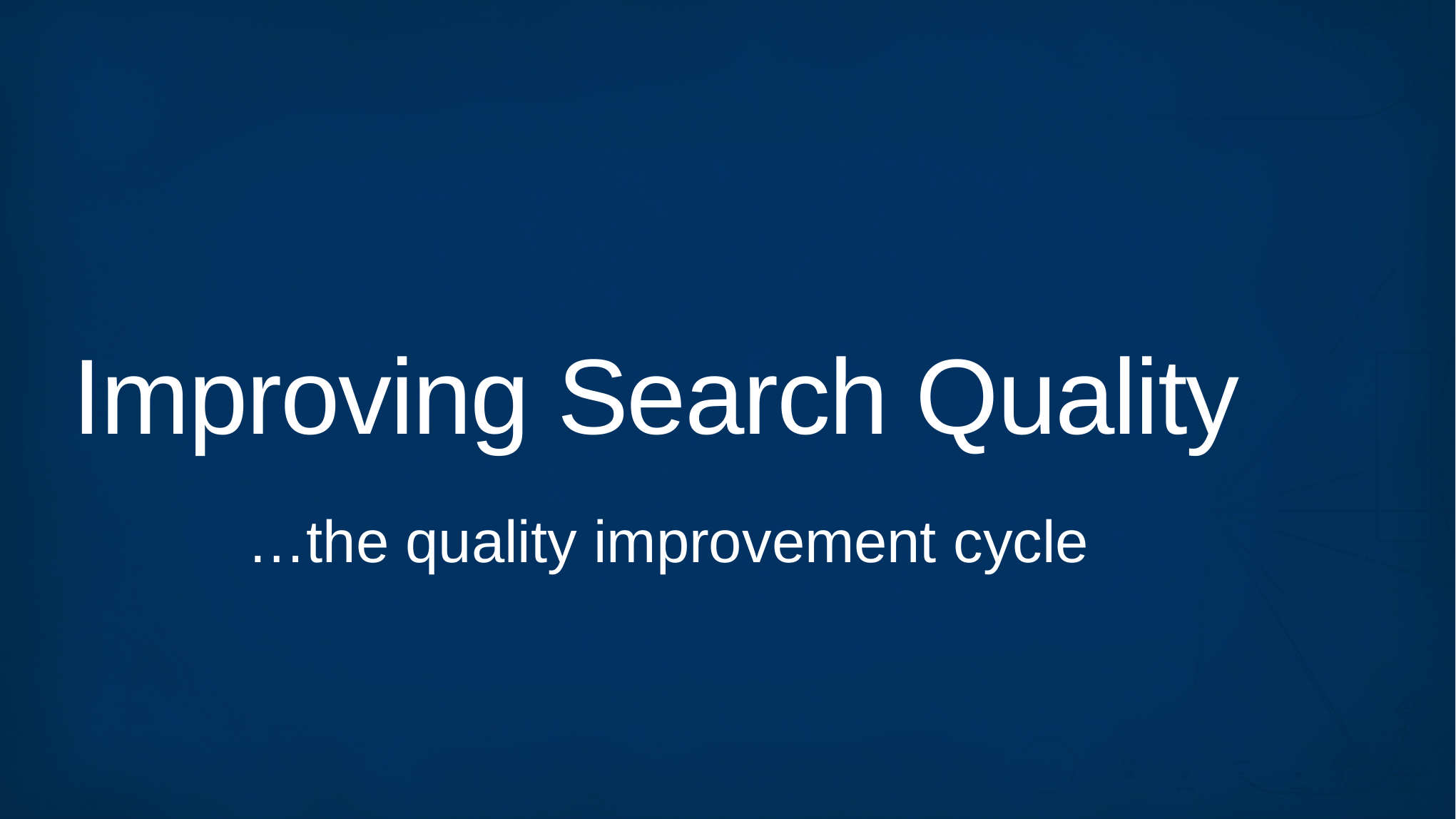

Improving Search Quality
…the quality improvement cycle